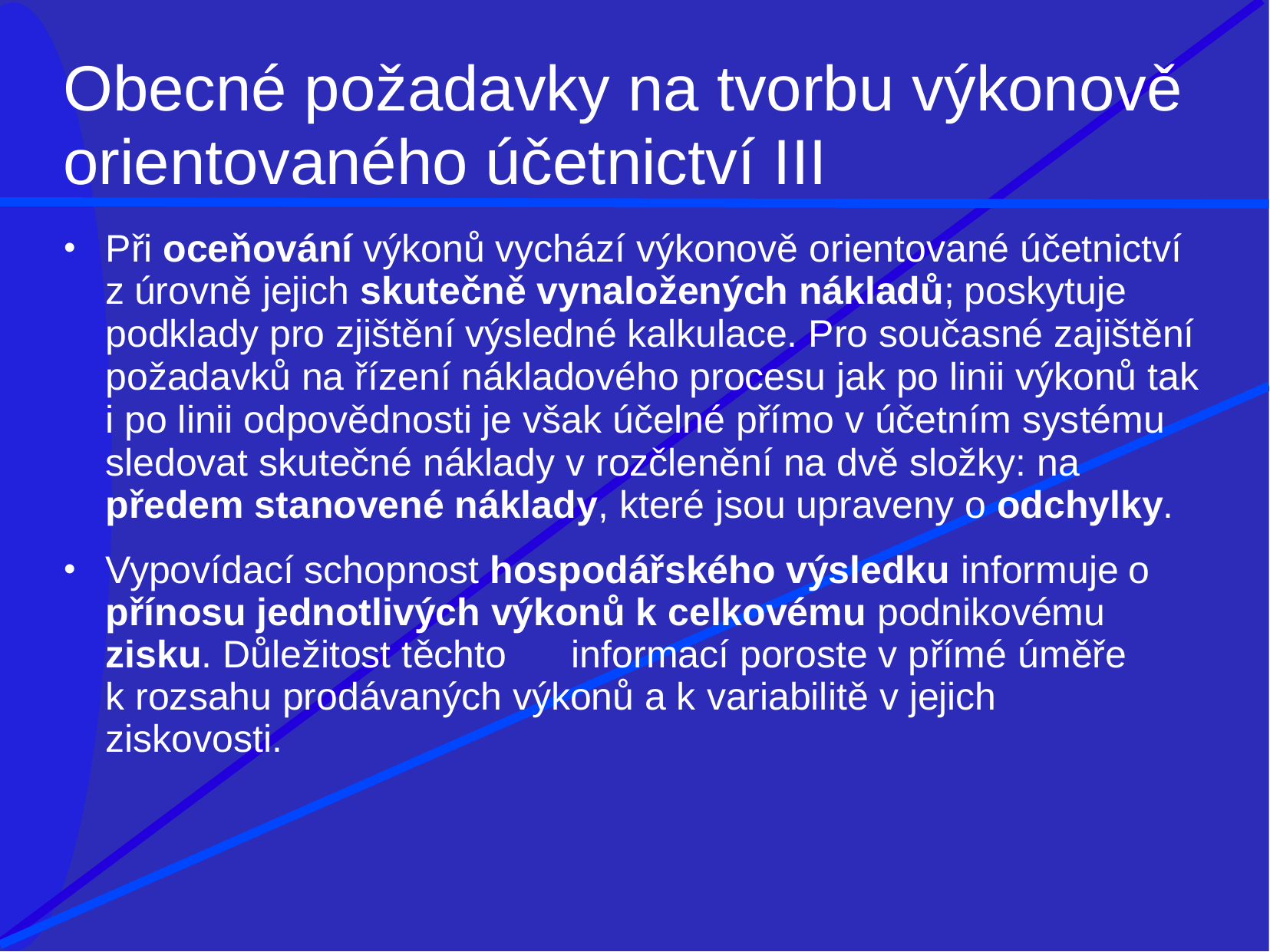

# Obecné požadavky na tvorbu výkonově
orientovaného účetnictví III
Při oceňování výkonů vychází výkonově orientované účetnictví z úrovně jejich skutečně vynaložených nákladů; poskytuje podklady pro zjištění výsledné kalkulace. Pro současné zajištění požadavků na řízení nákladového procesu jak po linii výkonů tak i po linii odpovědnosti je však účelné přímo v účetním systému sledovat skutečné náklady v rozčlenění na dvě složky: na předem stanovené náklady, které jsou upraveny o odchylky.
Vypovídací schopnost hospodářského výsledku informuje o přínosu jednotlivých výkonů k celkovému podnikovému zisku. Důležitost těchto	informací poroste v přímé úměře k rozsahu prodávaných výkonů a k variabilitě v jejich ziskovosti.